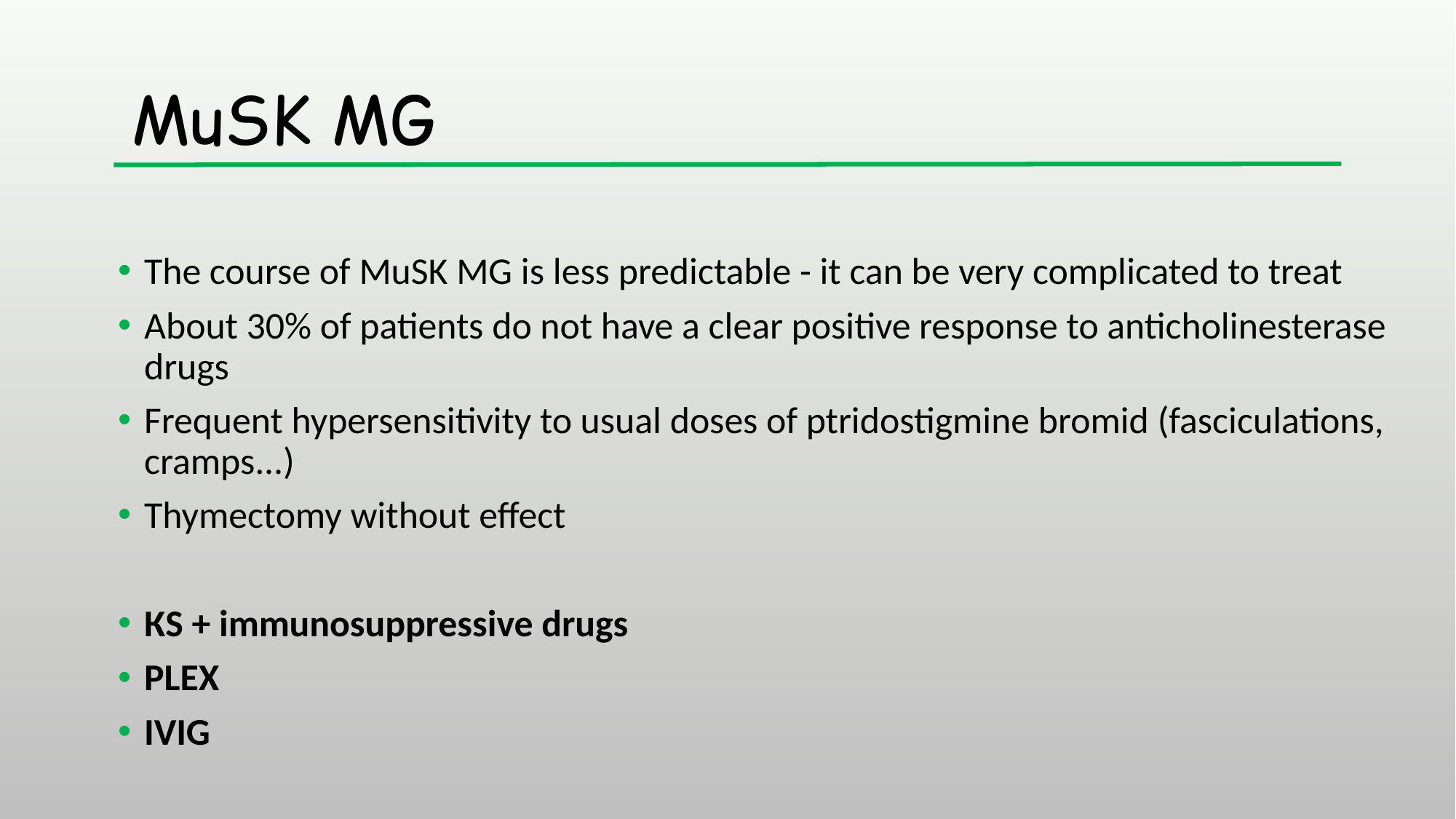

# MuSK МG
The course of MuSK MG is less predictable - it can be very complicated to treat
About 30% of patients do not have a clear positive response to anticholinesterase drugs
Frequent hypersensitivity to usual doses of ptridostigmine bromid (fasciculations, cramps...)
Thymectomy without effect

КS + immunosuppressive drugs
PLEX
IVIG